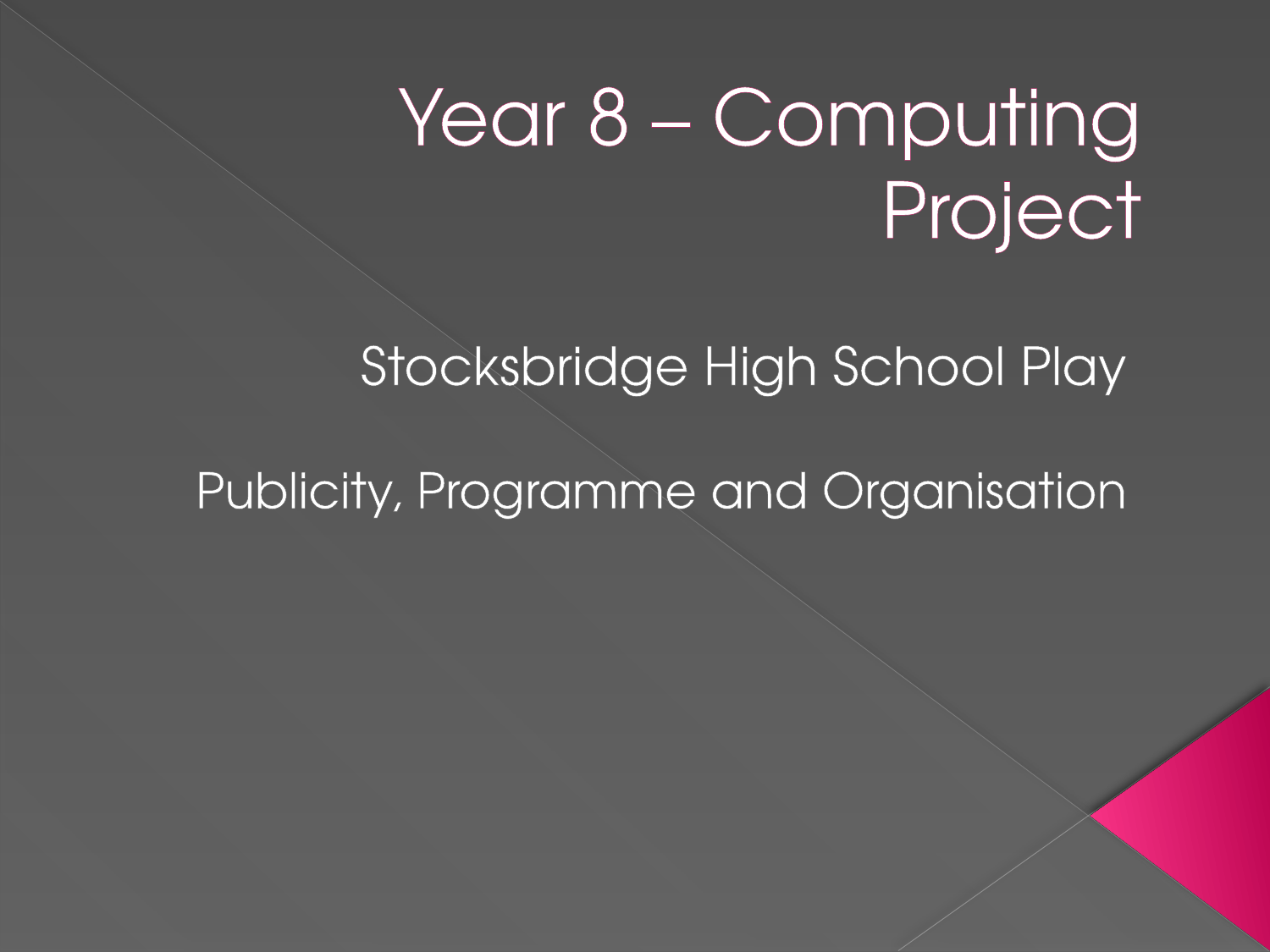

# Year 8 – Computing Project
Stocksbridge High School Play

Publicity, Programme and Organisation